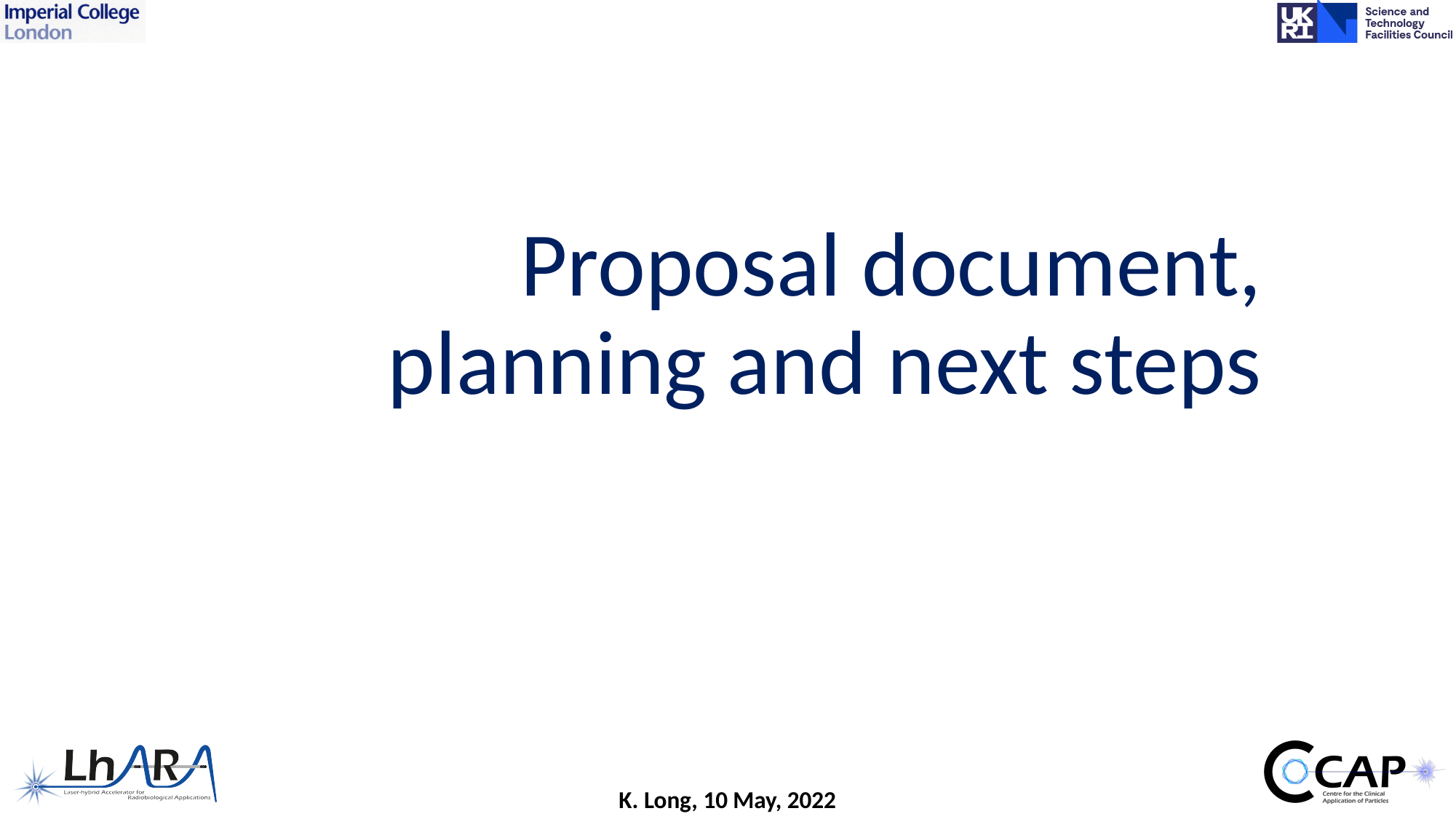

# Proposal document, planning and next steps